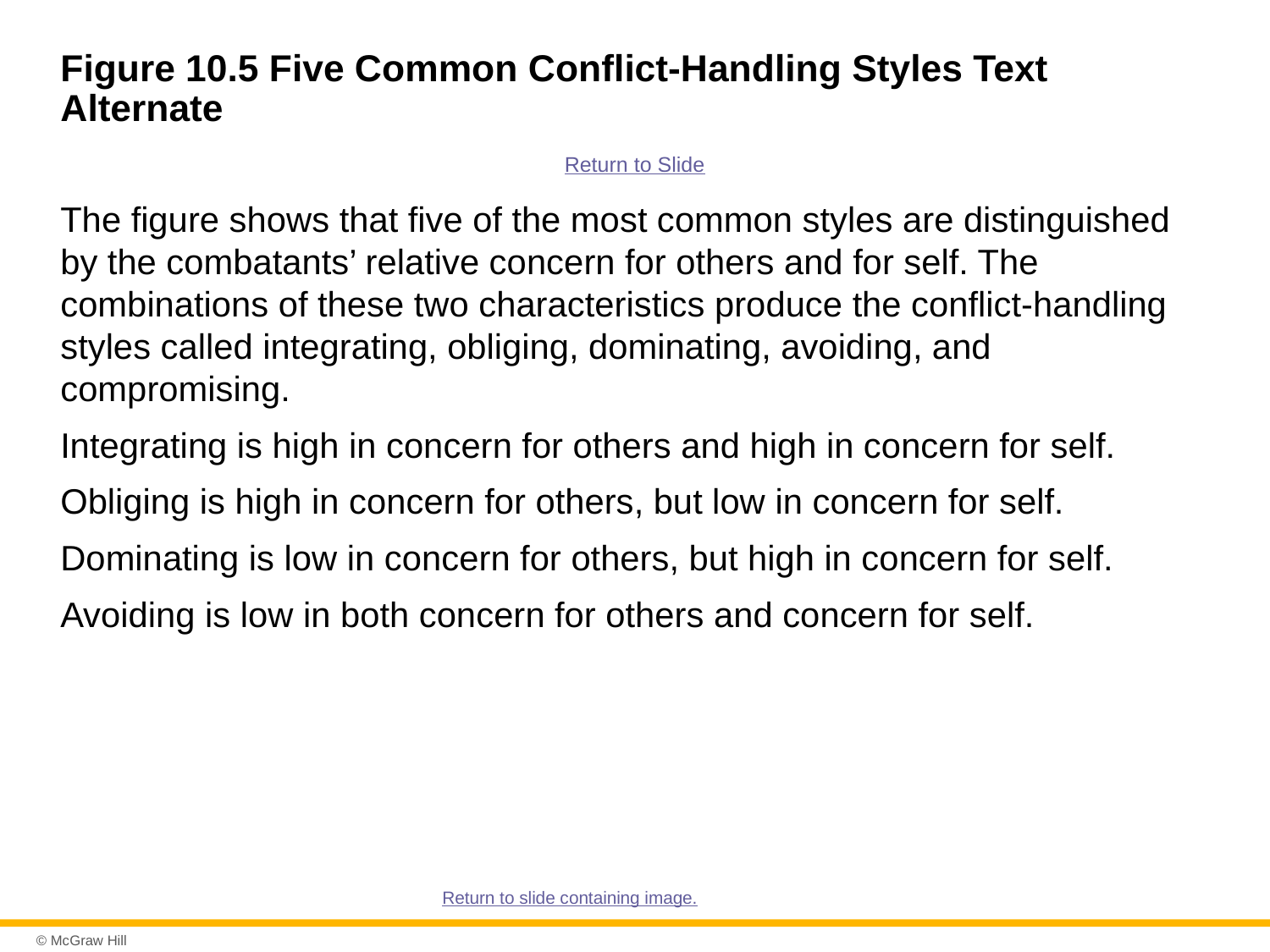

# Figure 10.5 Five Common Conflict-Handling Styles Text Alternate
Return to Slide
The figure shows that five of the most common styles are distinguished by the combatants’ relative concern for others and for self. The combinations of these two characteristics produce the conflict-handling styles called integrating, obliging, dominating, avoiding, and compromising.
Integrating is high in concern for others and high in concern for self.
Obliging is high in concern for others, but low in concern for self.
Dominating is low in concern for others, but high in concern for self.
Avoiding is low in both concern for others and concern for self.

Return to slide containing image.